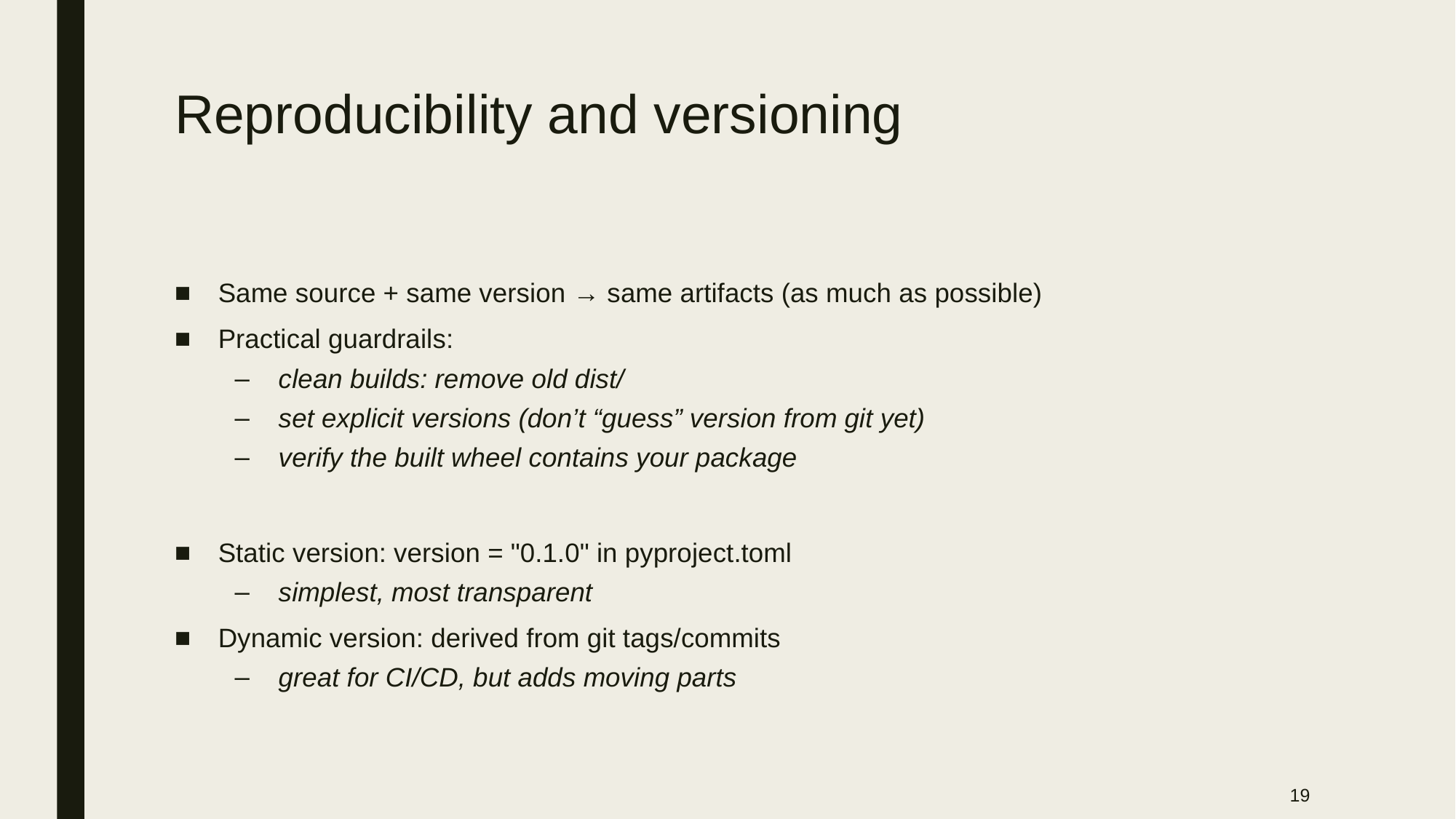

# Reproducibility and versioning
Same source + same version → same artifacts (as much as possible)
Practical guardrails:
clean builds: remove old dist/
set explicit versions (don’t “guess” version from git yet)
verify the built wheel contains your package

Static version: version = "0.1.0" in pyproject.toml
simplest, most transparent
Dynamic version: derived from git tags/commits
great for CI/CD, but adds moving parts
19